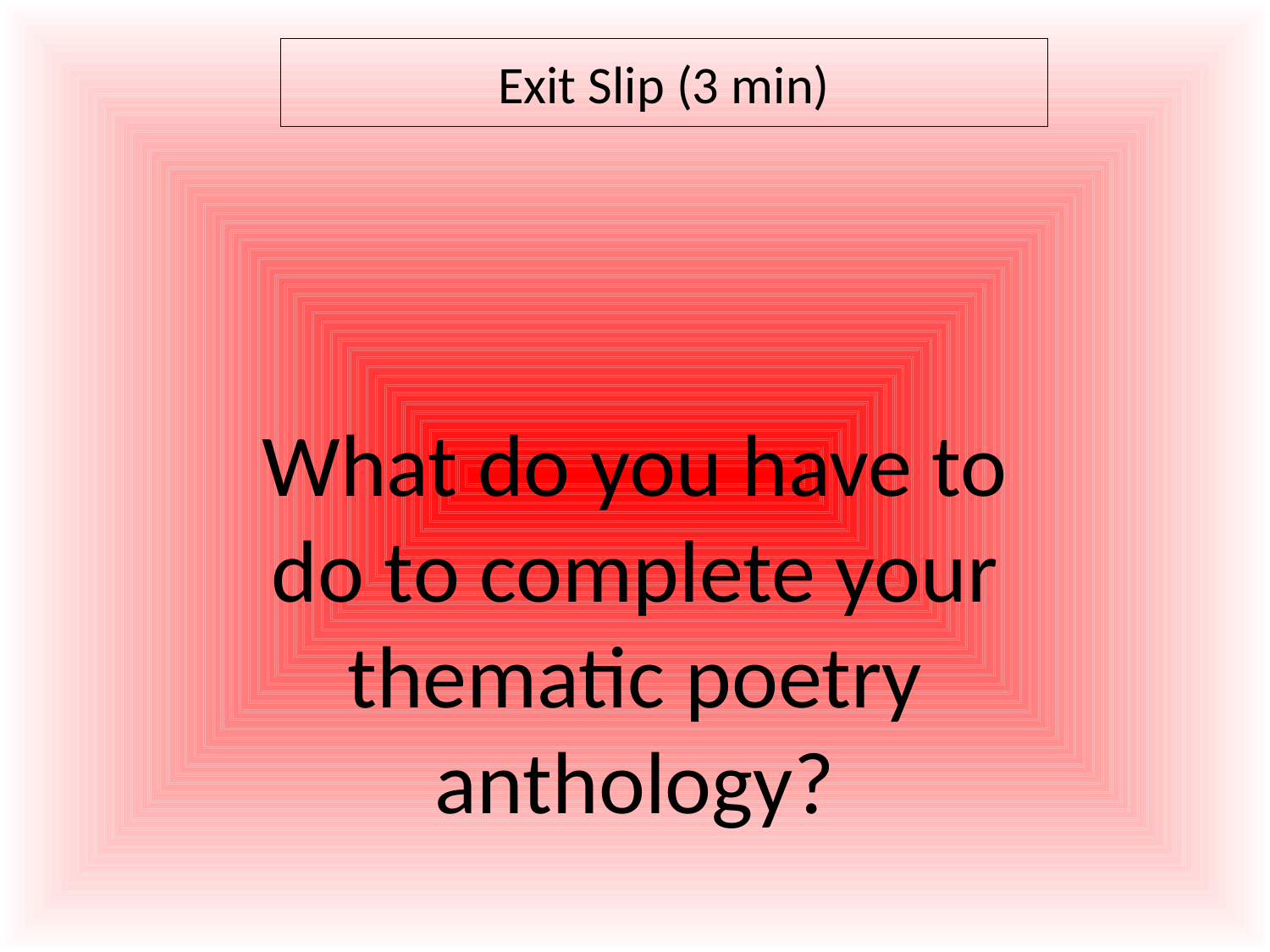

Exit Slip (3 min)
What do you have to do to complete your thematic poetry anthology?